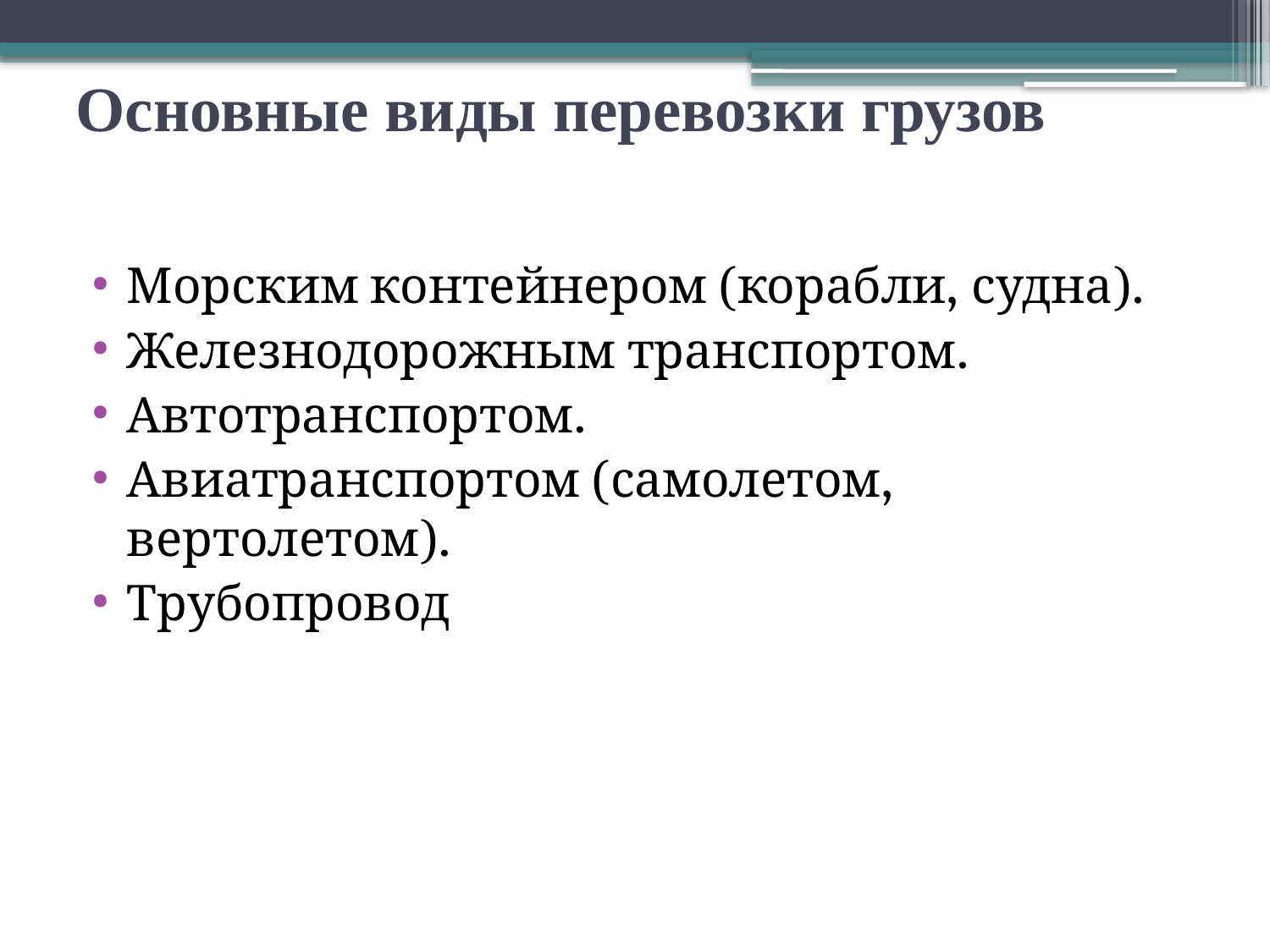

# Основные виды перевозки грузов
Морским контейнером (корабли, судна).
Железнодорожным транспортом.
Автотранспортом.
Авиатранспортом (самолетом, вертолетом).
Трубопровод